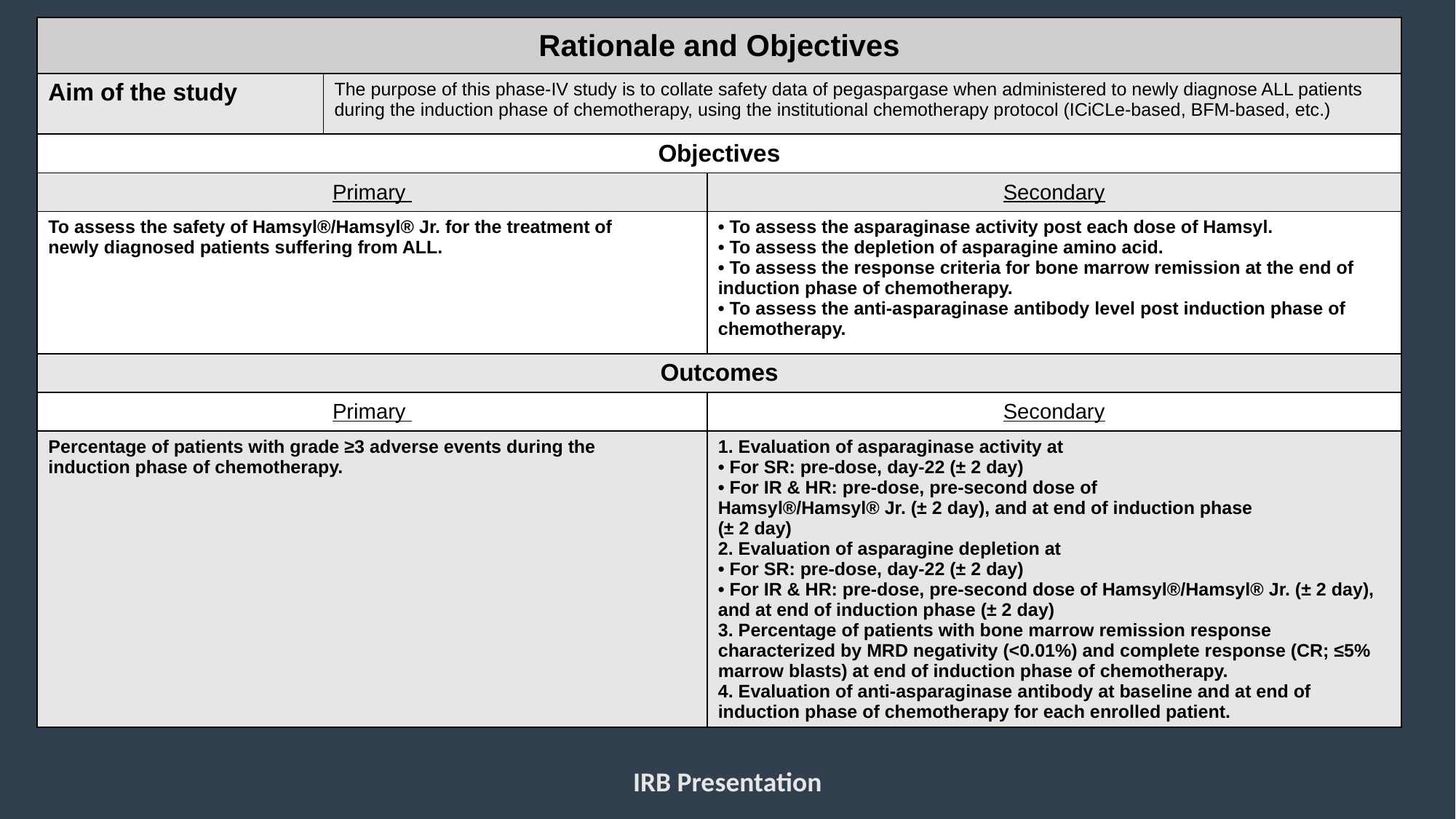

| Rationale and Objectives |  |  |
| --- | --- | --- |
| Aim of the study | The purpose of this phase-IV study is to collate safety data of pegaspargase when administered to newly diagnose ALL patients during the induction phase of chemotherapy, using the institutional chemotherapy protocol (ICiCLe-based, BFM-based, etc.) |  |
| Objectives |  |  |
| Primary |  | Secondary |
| To assess the safety of Hamsyl®/Hamsyl® Jr. for the treatment of newly diagnosed patients suffering from ALL. |  | • To assess the asparaginase activity post each dose of Hamsyl. • To assess the depletion of asparagine amino acid. • To assess the response criteria for bone marrow remission at the end of induction phase of chemotherapy. • To assess the anti-asparaginase antibody level post induction phase of chemotherapy. |
| Outcomes |  |  |
| Primary |  | Secondary |
| Percentage of patients with grade ≥3 adverse events during the induction phase of chemotherapy. |  | 1. Evaluation of asparaginase activity at • For SR: pre-dose, day-22 (± 2 day) • For IR & HR: pre-dose, pre-second dose of Hamsyl®/Hamsyl® Jr. (± 2 day), and at end of induction phase (± 2 day) 2. Evaluation of asparagine depletion at • For SR: pre-dose, day-22 (± 2 day) • For IR & HR: pre-dose, pre-second dose of Hamsyl®/Hamsyl® Jr. (± 2 day), and at end of induction phase (± 2 day) 3. Percentage of patients with bone marrow remission response characterized by MRD negativity (<0.01%) and complete response (CR; ≤5% marrow blasts) at end of induction phase of chemotherapy. 4. Evaluation of anti-asparaginase antibody at baseline and at end of induction phase of chemotherapy for each enrolled patient. |